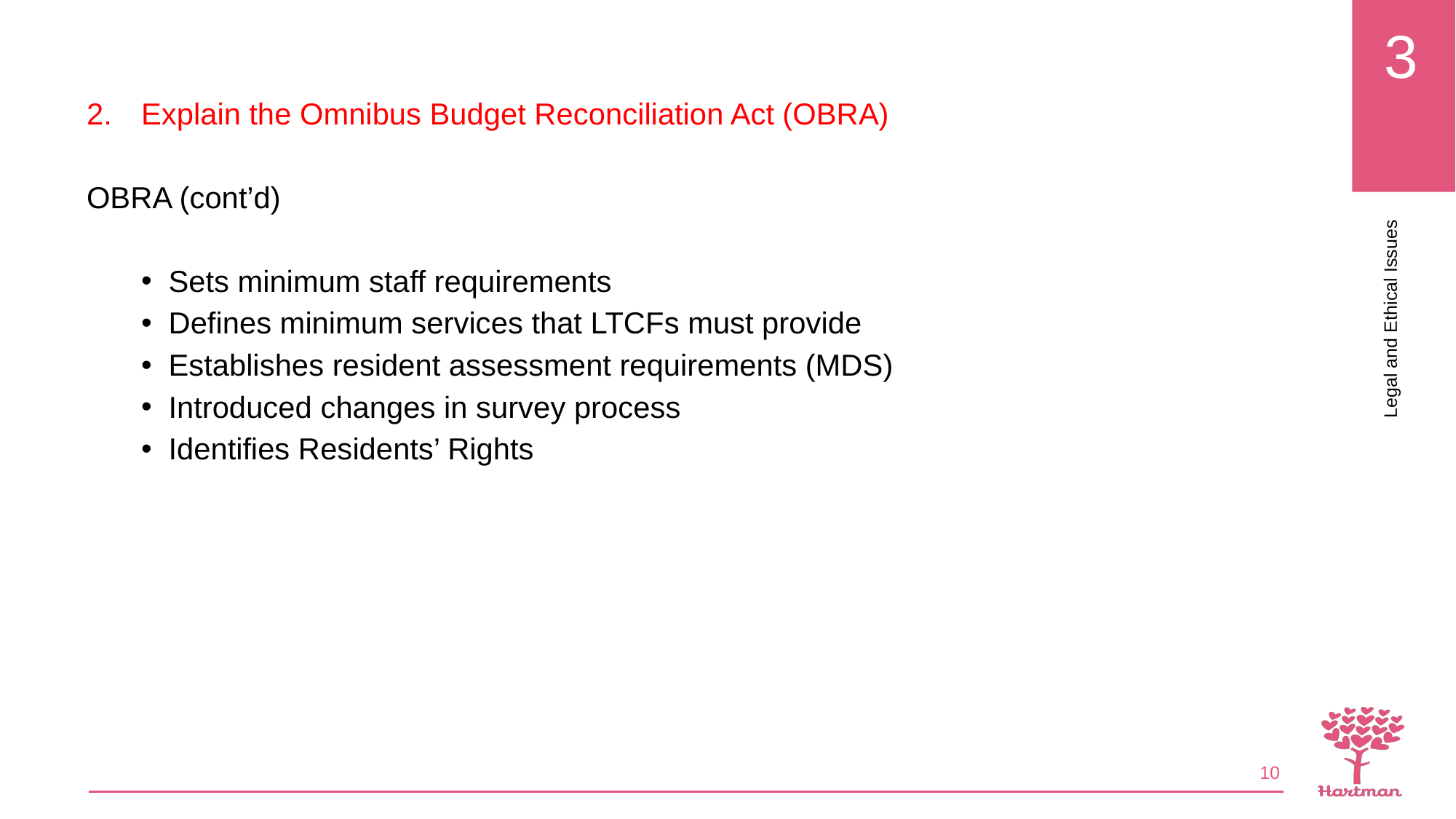

Explain the Omnibus Budget Reconciliation Act (OBRA)

OBRA (cont’d)

Sets minimum staff requirements
Defines minimum services that LTCFs must provide
Establishes resident assessment requirements (MDS)
Introduced changes in survey process
Identifies Residents’ Rights

10